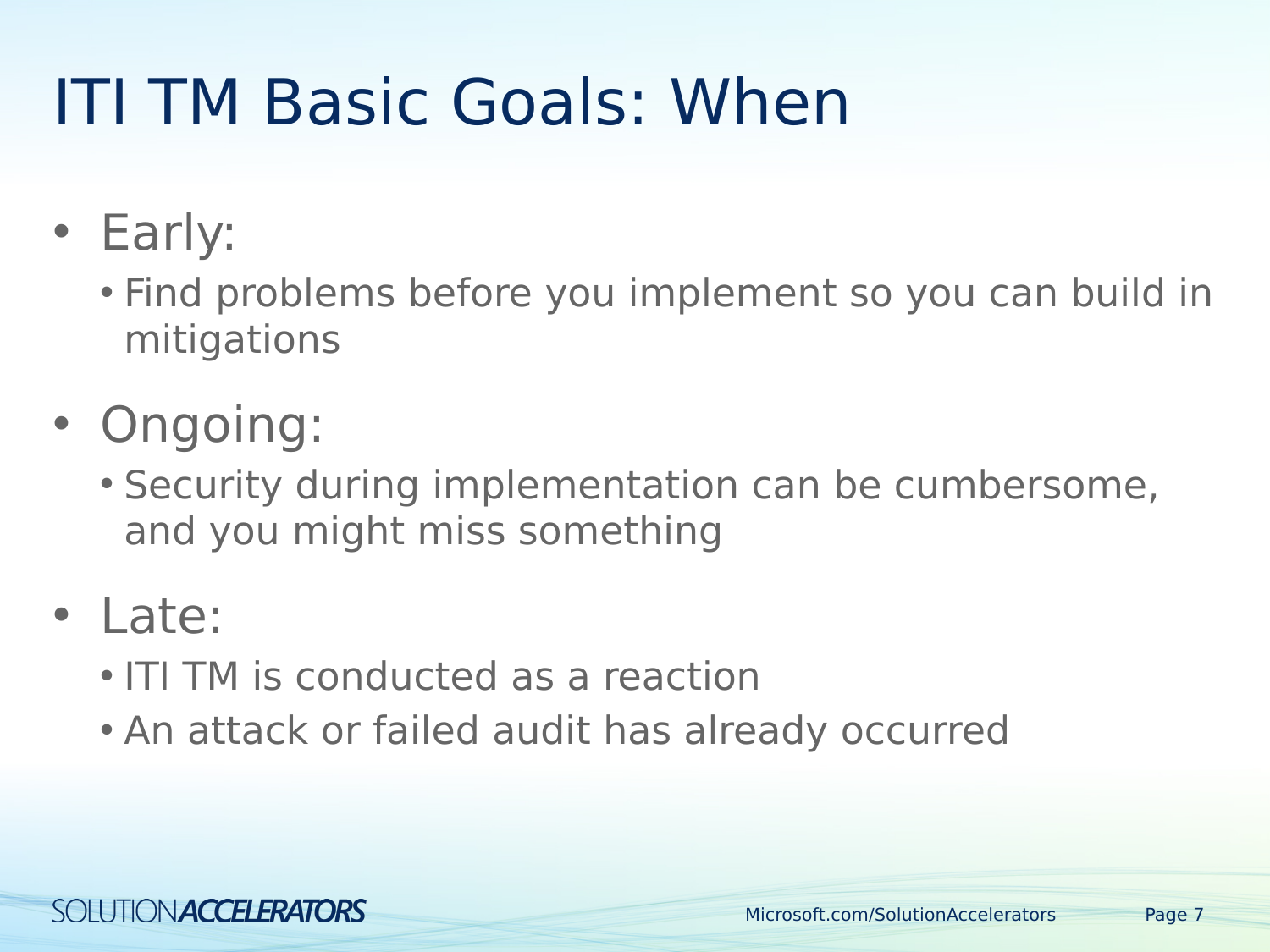

# ITI TM Basic Goals: When
Early:
Find problems before you implement so you can build in mitigations
Ongoing:
Security during implementation can be cumbersome, and you might miss something
Late:
ITI TM is conducted as a reaction
An attack or failed audit has already occurred
Microsoft.com/SolutionAccelerators
Page 7